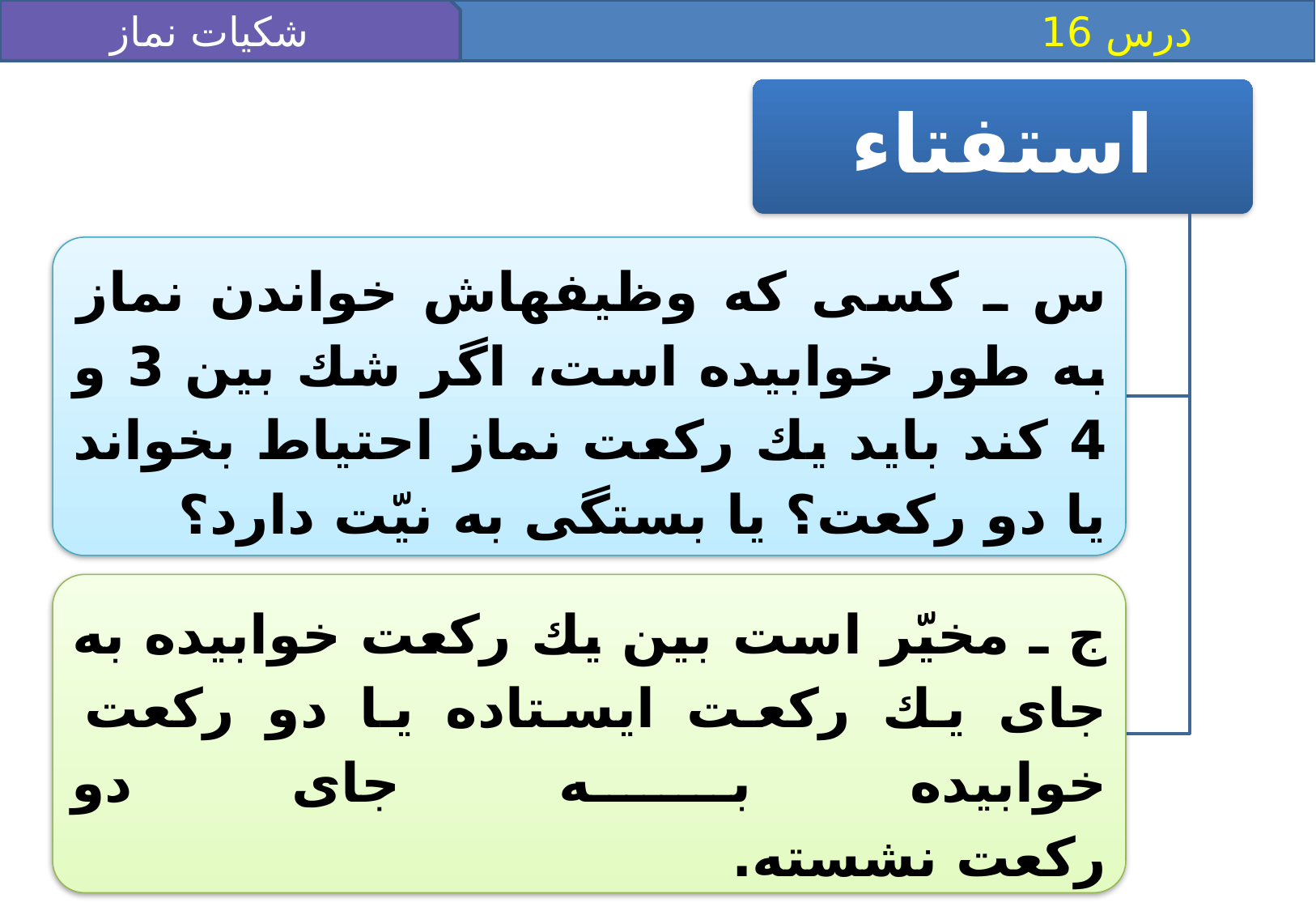

شکیات نماز 2
 درس 16
استفتاء

س ـ كسى كه وظيفه‏اش خواندن نماز به طور خوابيده است، اگر شك بين 3 و 4 كند بايد يك ركعت نماز احتياط بخواند يا دو ركعت؟ يا بستگى به نيّت دارد؟
ج ـ مخيّر است بين يك ركعت خوابيده به جاى يك ركعت ايستاده يا دو ركعت خوابيده به جاى دو
ركعت نشسته.